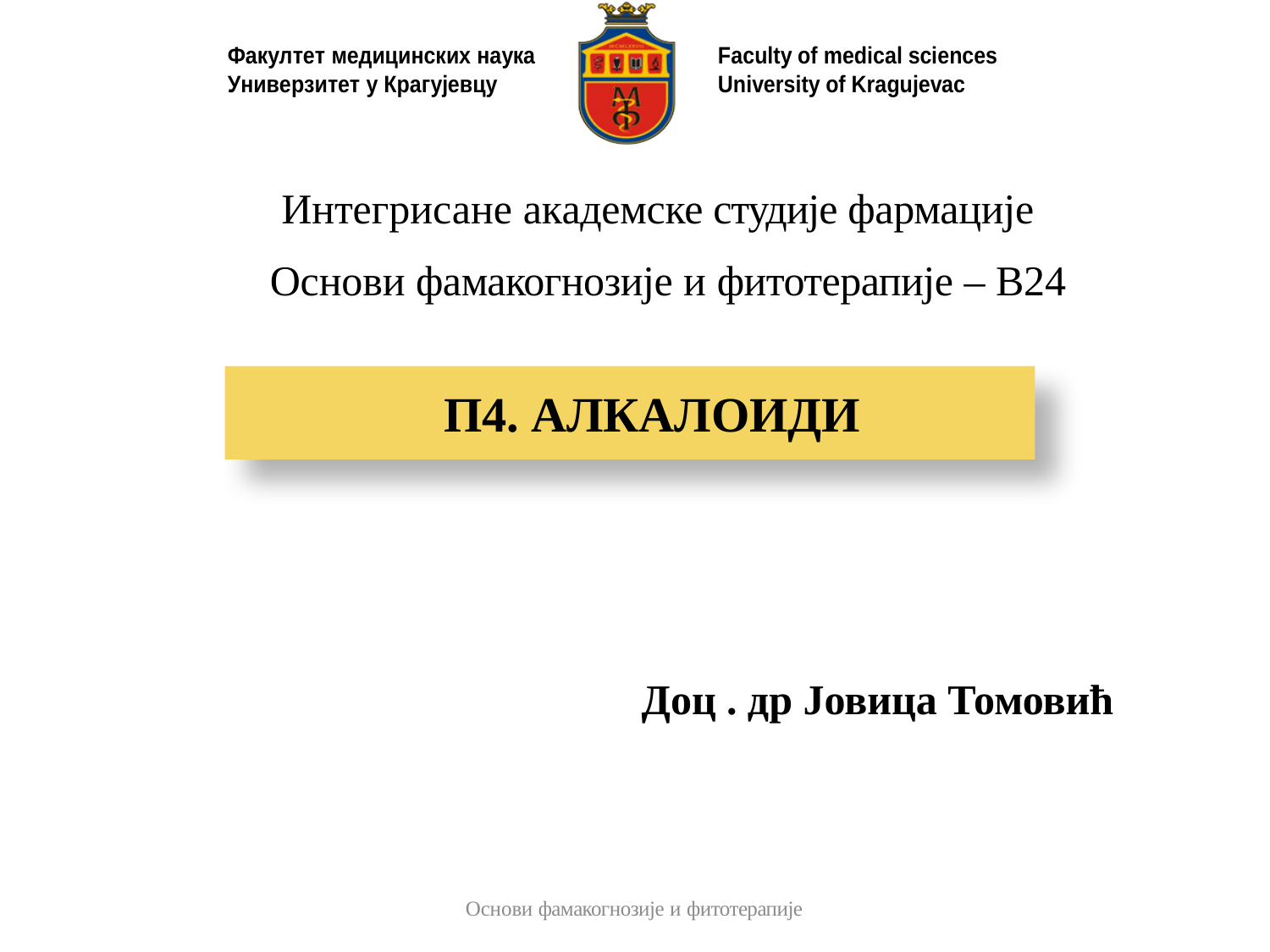

Интегрисане акaдемске студије фармације
Основи фамакогнозије и фитотерапије – В24
# П4. АЛКАЛОИДИ

Доц . др Јовица Томовић
Основи фамакогнозије и фитотерапије